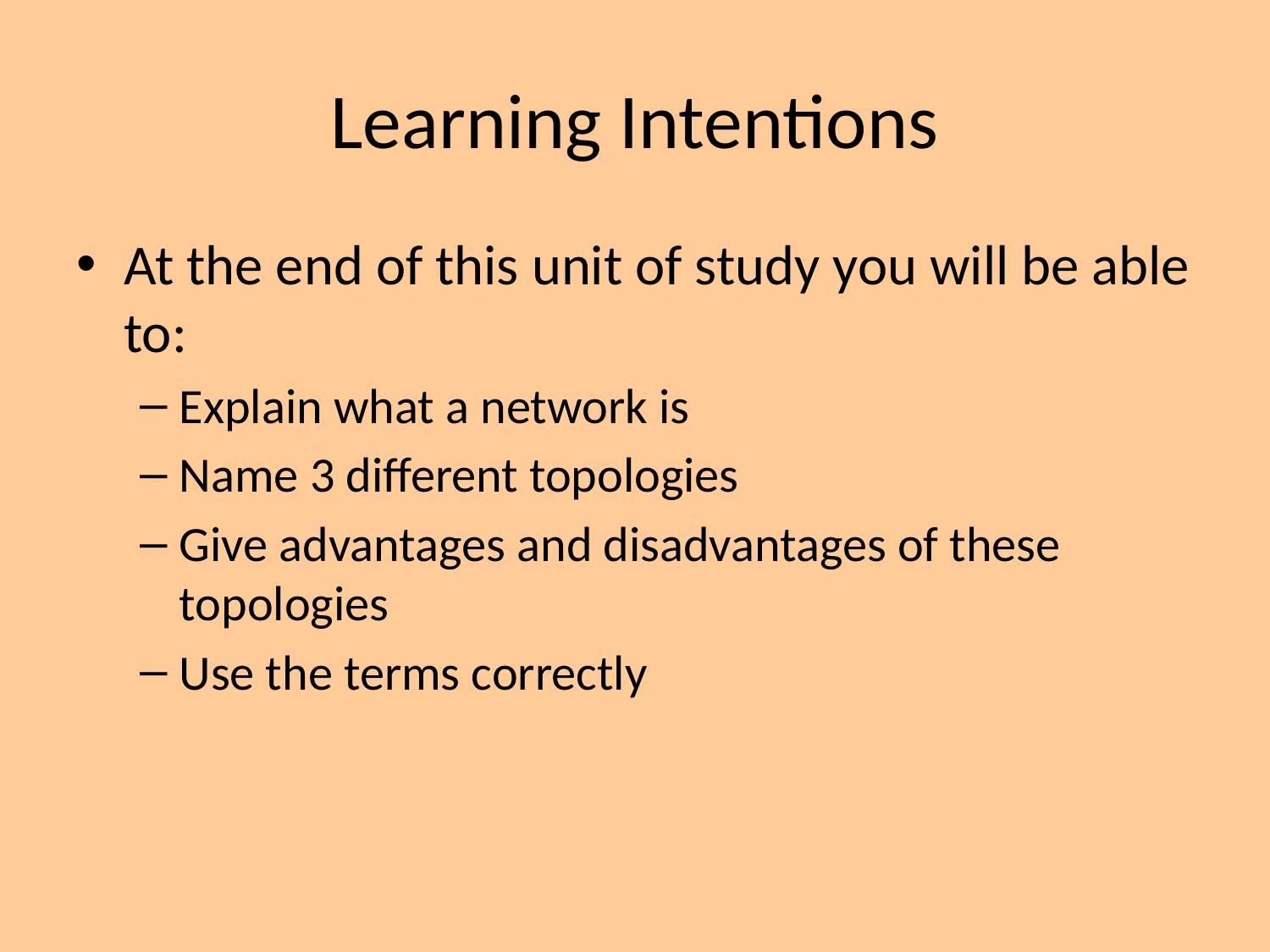

# Learning Intentions
At the end of this unit of study you will be able to:
Explain what a network is
Name 3 different topologies
Give advantages and disadvantages of these topologies
Use the terms correctly